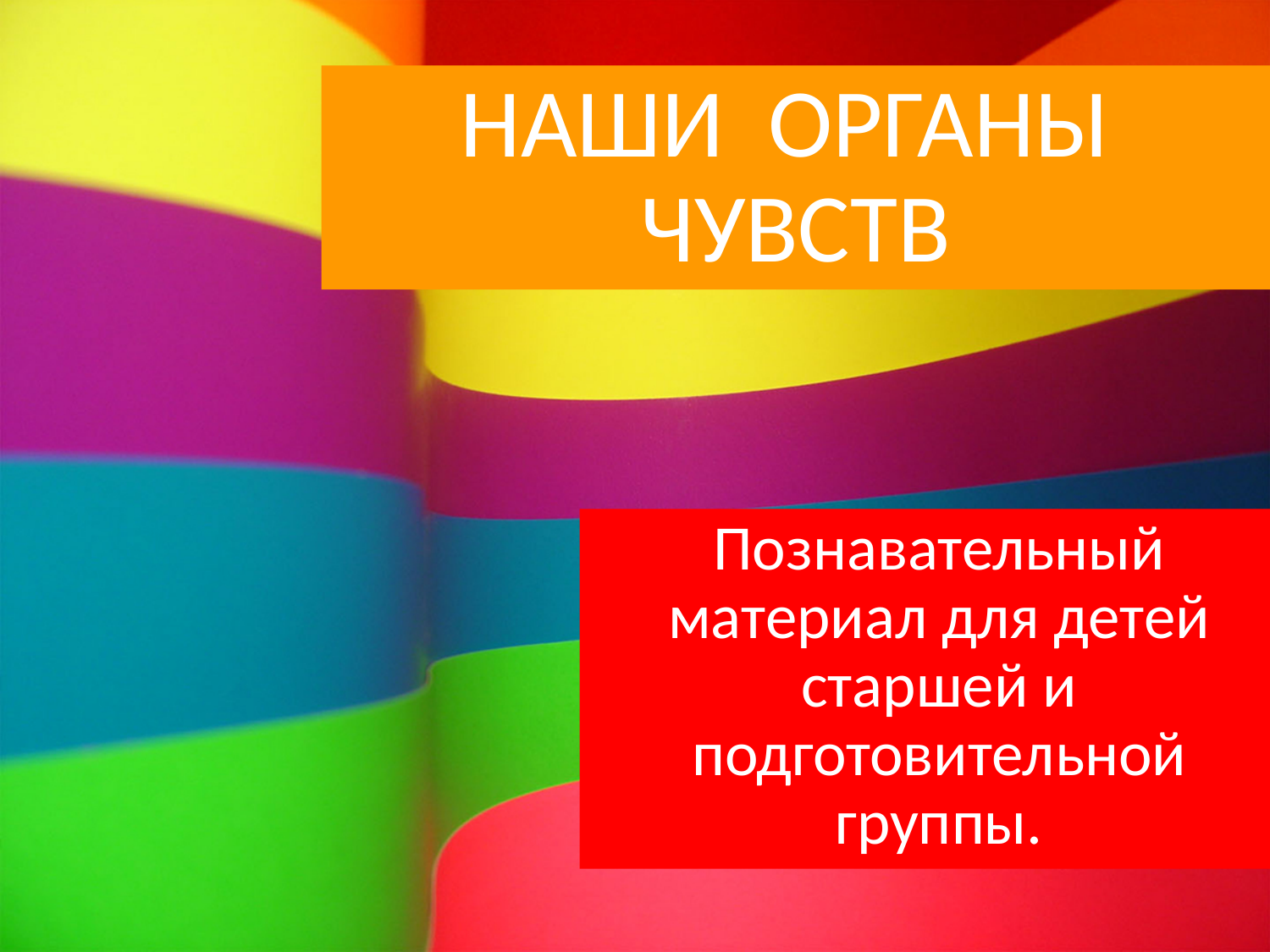

# НАШИ  ОРГАНЫ  ЧУВСТВ
Познавательный материал для детей старшей и подготовительной группы.